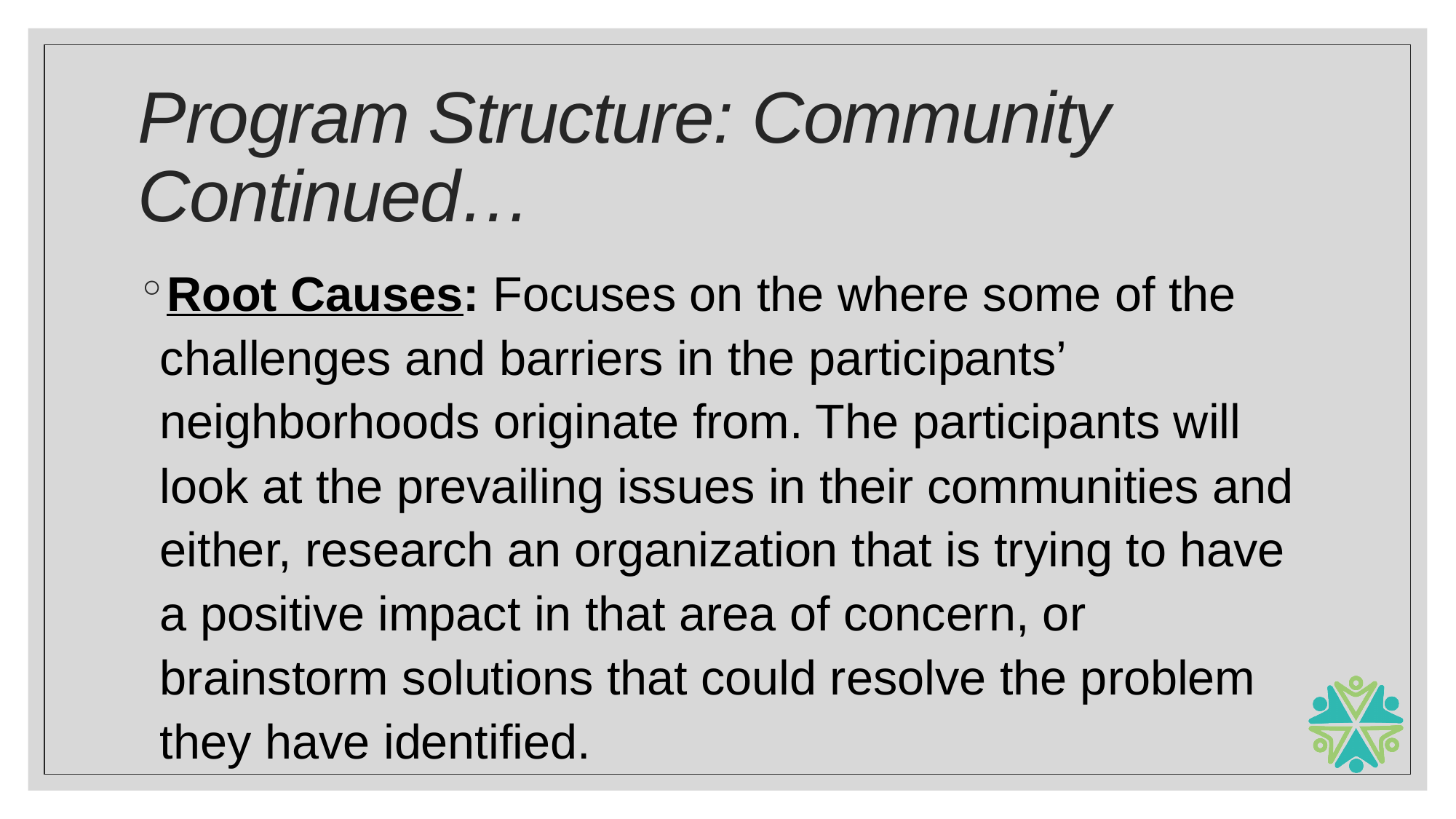

# Program Structure: Community Continued…
Root Causes: Focuses on the where some of the challenges and barriers in the participants’ neighborhoods originate from. The participants will look at the prevailing issues in their communities and either, research an organization that is trying to have a positive impact in that area of concern, or brainstorm solutions that could resolve the problem they have identified.